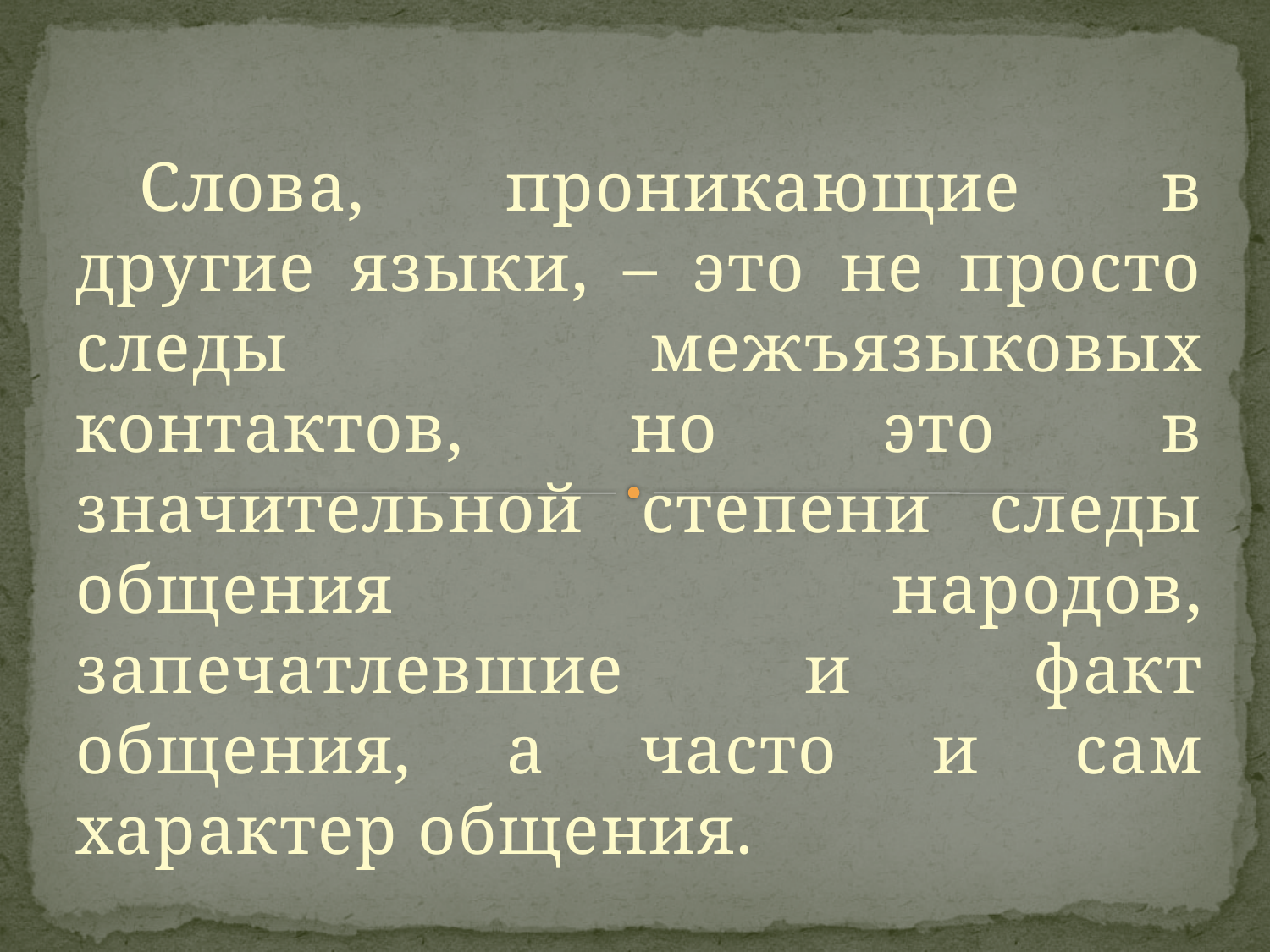

Слова, проникающие в другие языки, – это не просто следы межъязыковых контактов, но это в значительной степени следы общения народов, запечатлевшие и факт общения, а часто и сам характер общения.